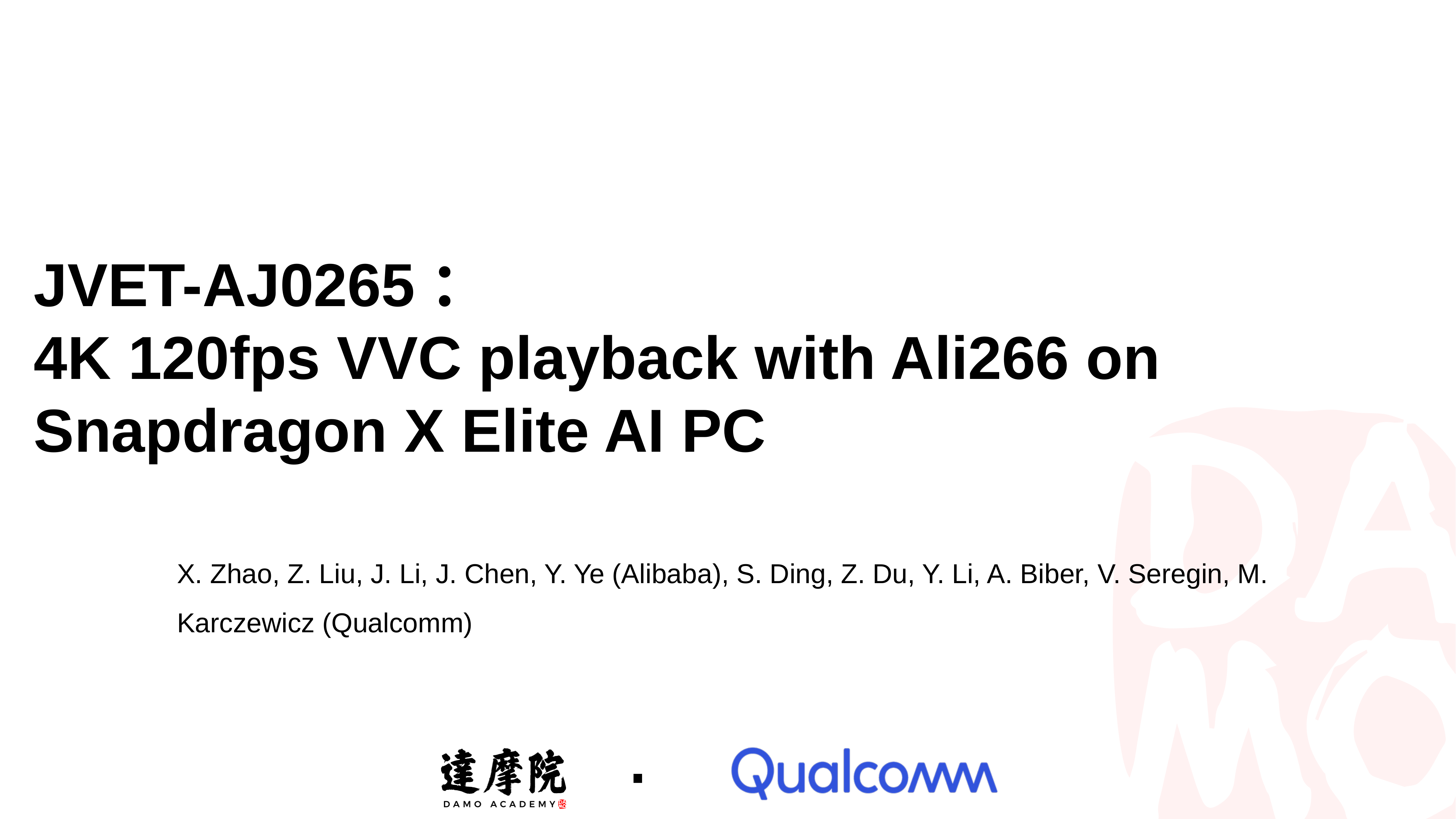

JVET-AJ0265：
4K 120fps VVC playback with Ali266 on Snapdragon X Elite AI PC
X. Zhao, Z. Liu, J. Li, J. Chen, Y. Ye (Alibaba), S. Ding, Z. Du, Y. Li, A. Biber, V. Seregin, M. Karczewicz (Qualcomm)